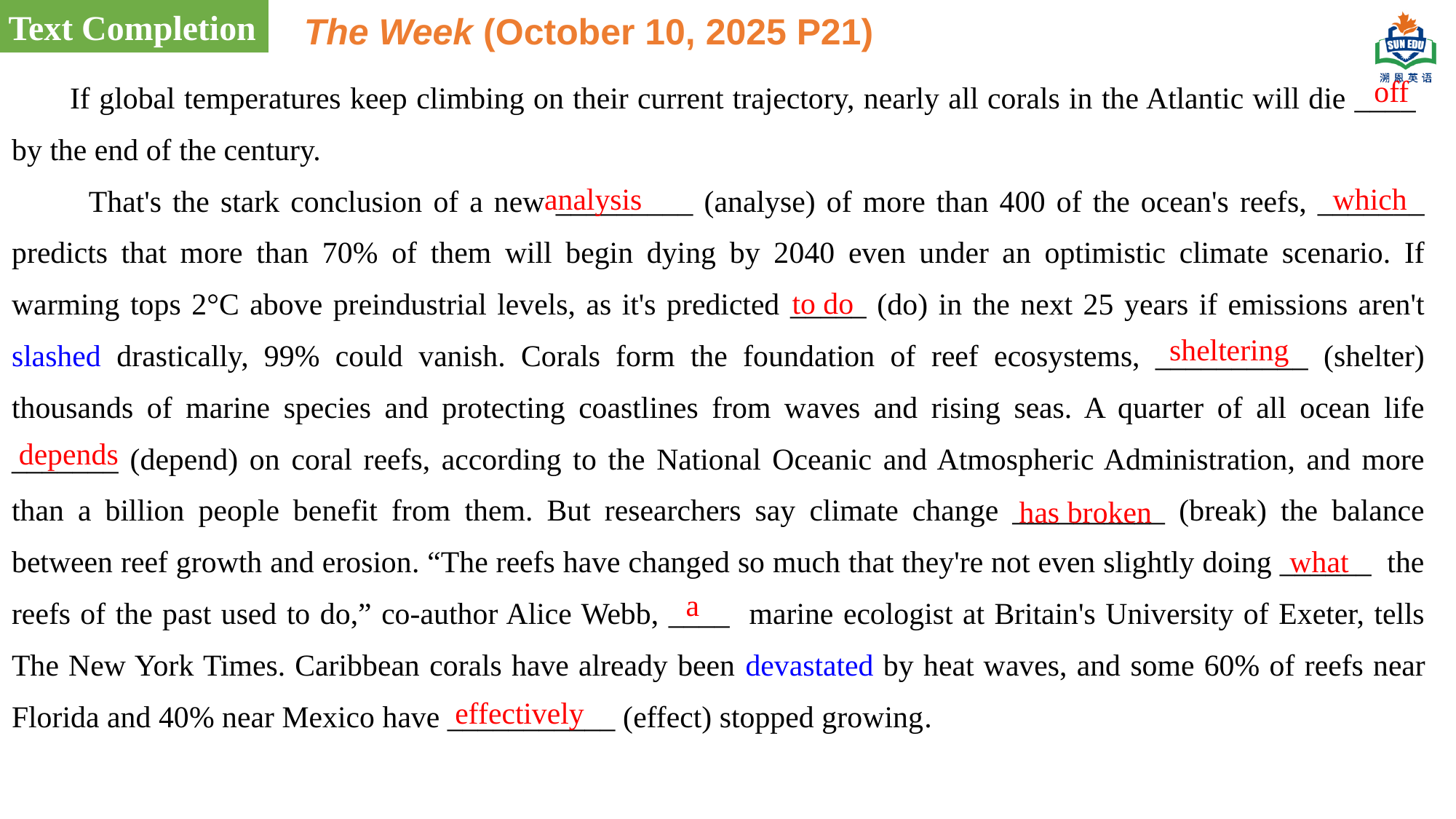

Text Completion
The Week (October 10, 2025 P21)
       If global temperatures keep climbing on their current trajectory, nearly all corals in the Atlantic will die ____  by the end of the century.
       That's the stark conclusion of a new _________ (analyse) of more than 400 of the ocean's reefs, _______ predicts that more than 70% of them will begin dying by 2040 even under an optimistic climate scenario. If warming tops 2°C above preindustrial levels, as it's predicted _____ (do) in the next 25 years if emissions aren't slashed drastically, 99% could vanish. Corals form the foundation of reef ecosystems, __________ (shelter) thousands of marine species and protecting coastlines from waves and rising seas. A quarter of all ocean life _______ (depend) on coral reefs, according to the National Oceanic and Atmospheric Administration, and more than a billion people benefit from them. But researchers say climate change __________ (break) the balance between reef growth and erosion. “The reefs have changed so much that they're not even slightly doing ______  the reefs of the past used to do,” co-author Alice Webb, ____  marine ecologist at Britain's University of Exeter, tells The New York Times. Caribbean corals have already been devastated by heat waves, and some 60% of reefs near Florida and 40% near Mexico have ___________ (effect) stopped growing.
off
 analysis
which
 to do
sheltering
depends
has broken
what
a
effectively